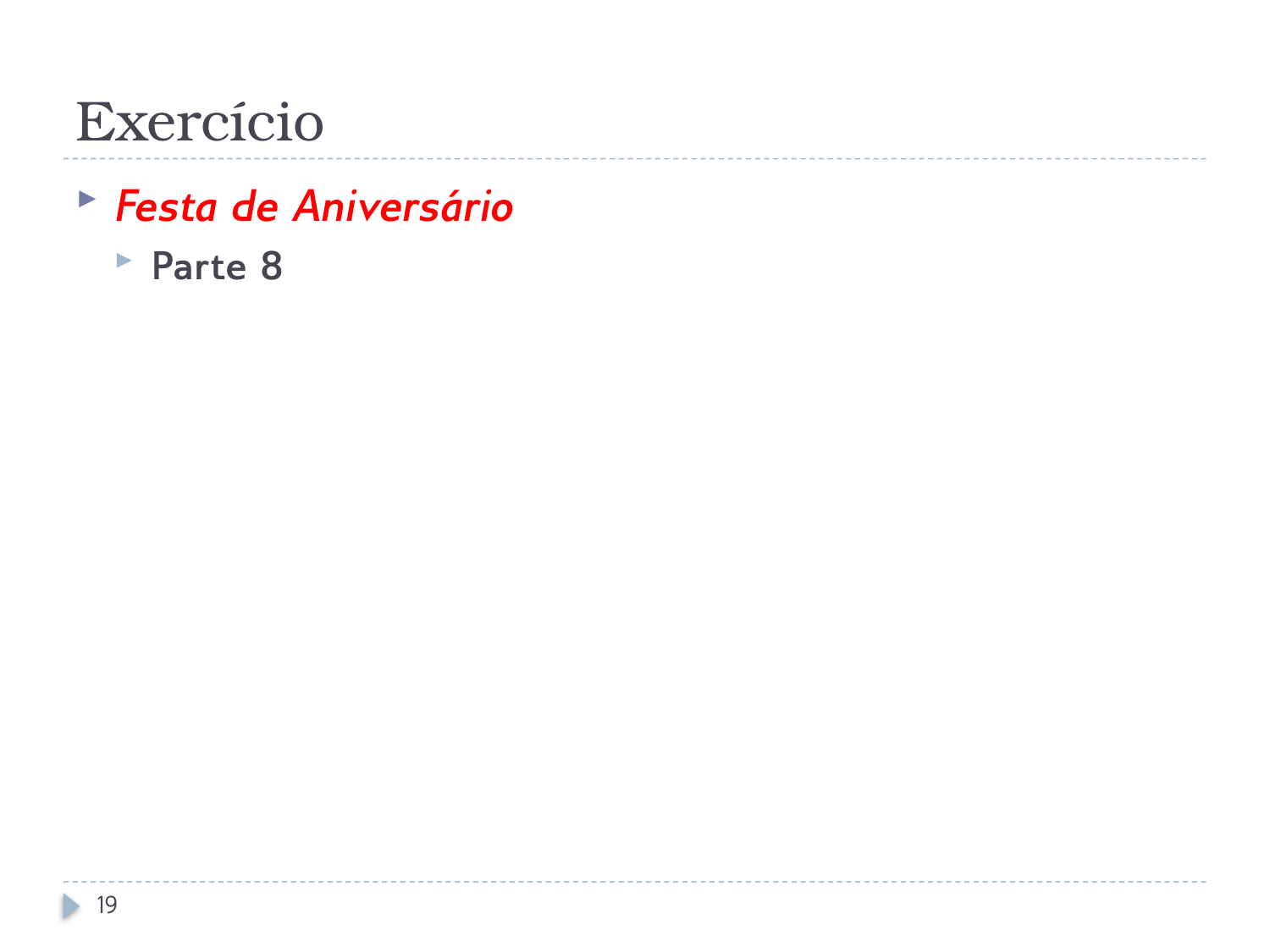

# Exercício
Festa de Aniversário
Parte 8

19